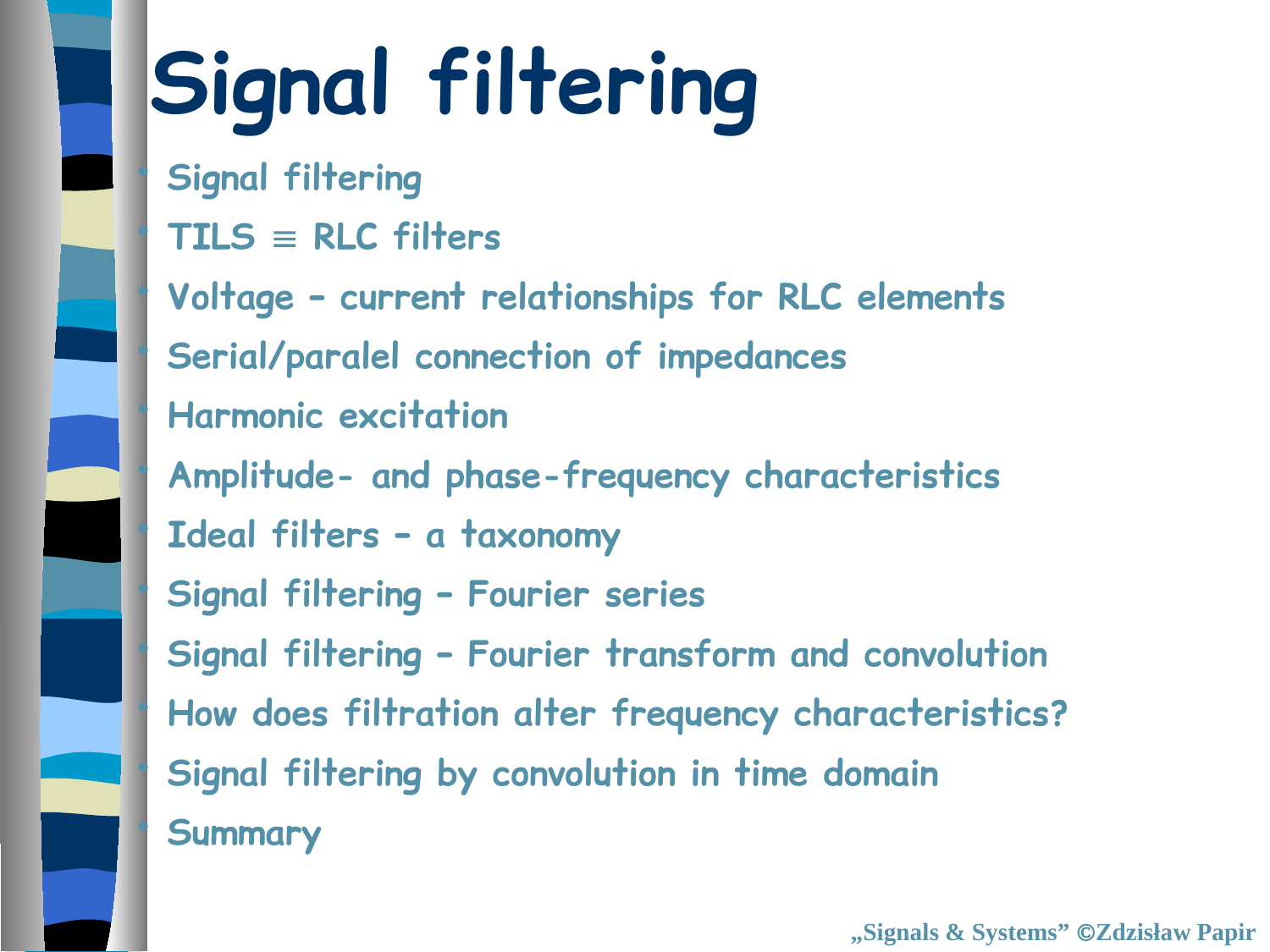

# Signal filtering
Signal filtering
TILS ≡ RLC filters
Voltage – current relationships for RLC elements
Serial/paralel connection of impedances
Harmonic excitation
Amplitude- and phase-frequency characteristics
Ideal filters – a taxonomy
Signal filtering – Fourier series
Signal filtering – Fourier transform and convolution
How does filtration alter frequency characteristics?
Signal filtering by convolution in time domain
Summary
„Signals & Systems” ©Zdzisław Papir